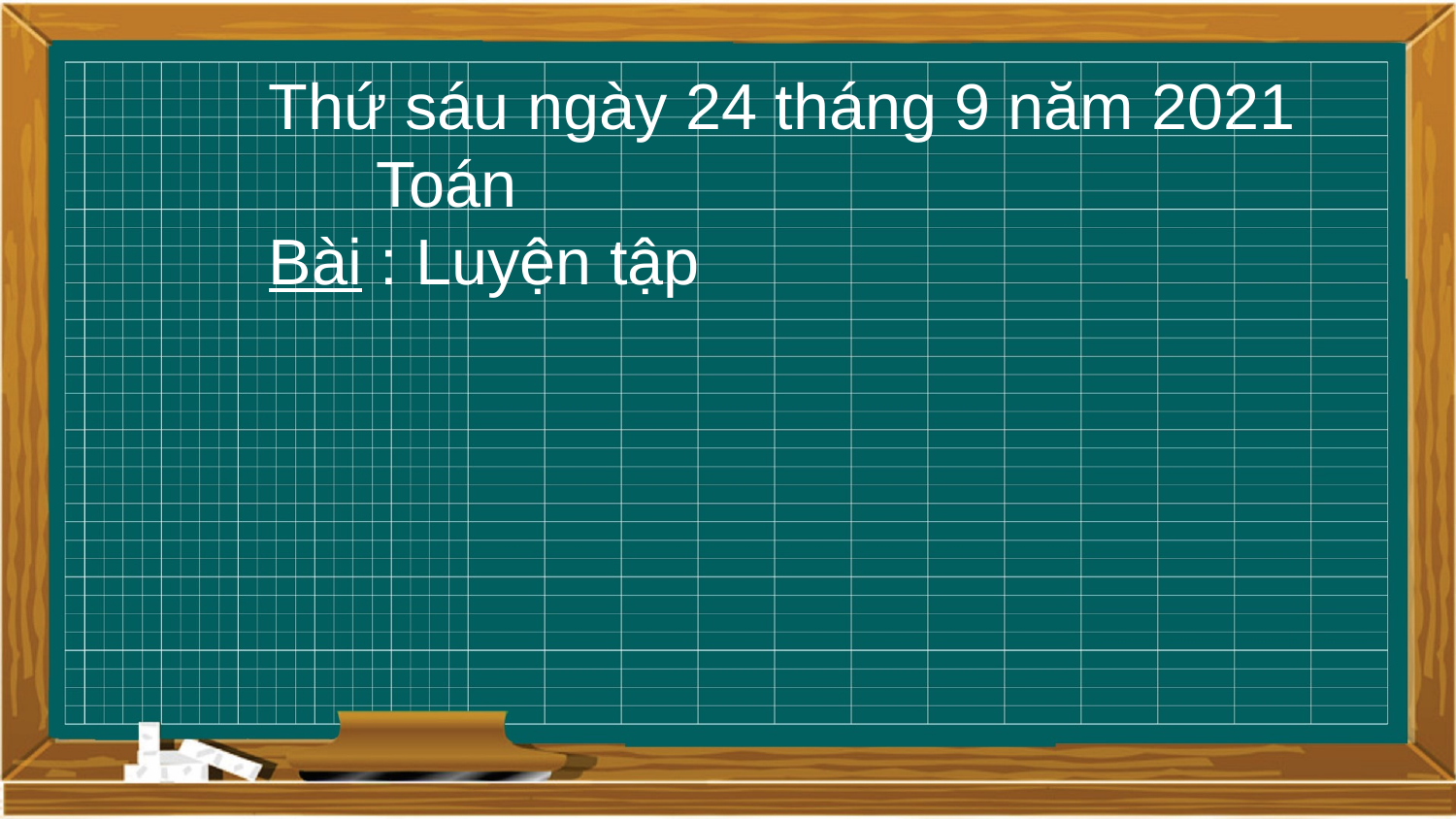

Thứ sáu ngày 24 tháng 9 năm 2021
            Toán
      Bài : Luyện tập